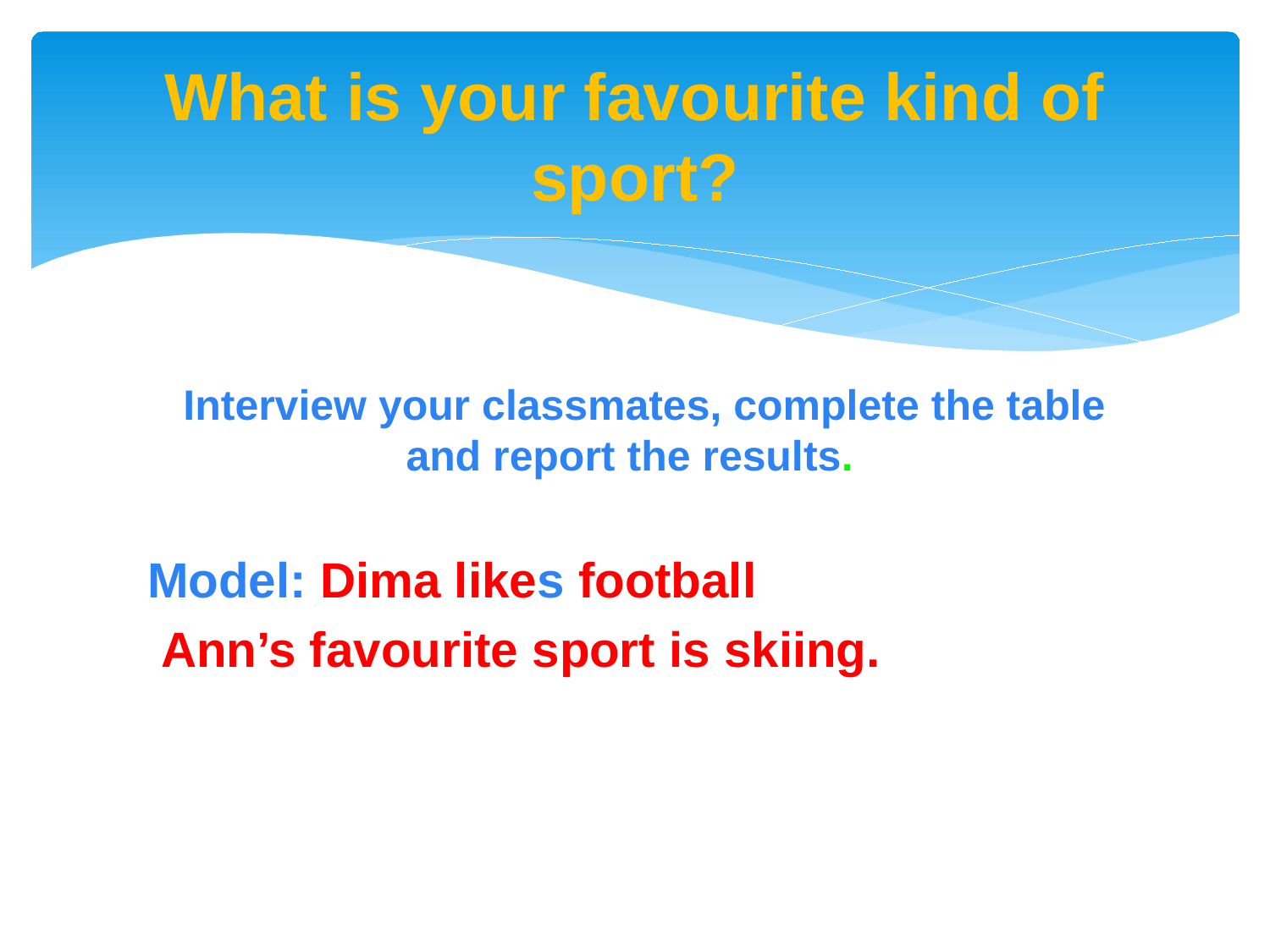

# What is your favourite kind of sport?
 Interview your classmates, complete the table and report the results.

 Model: Dima likes football
  Ann’s favourite sport is skiing.